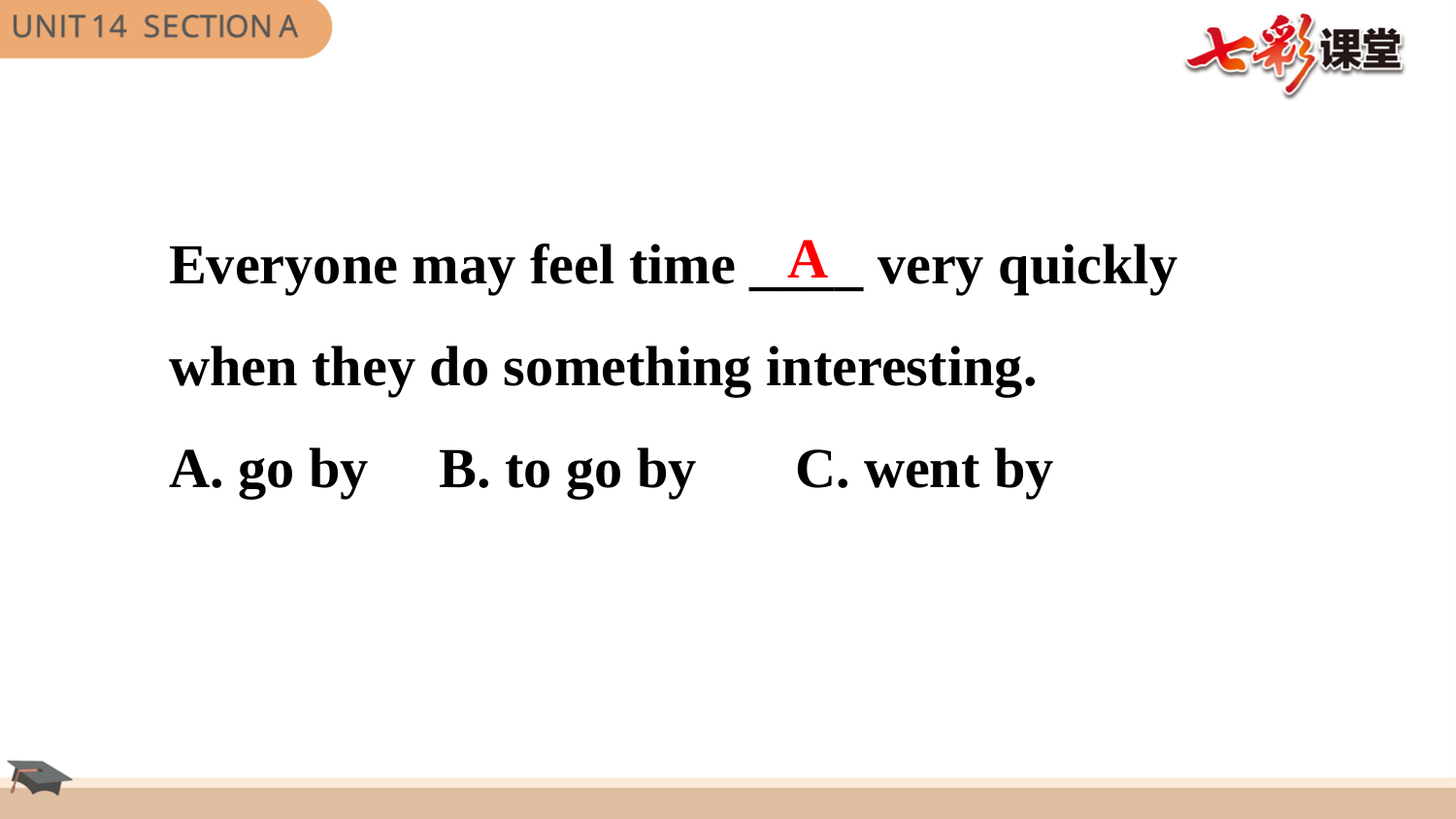

Everyone may feel time ____ very quickly
when they do something interesting.
A. go by     B. to go by       C. went by
A